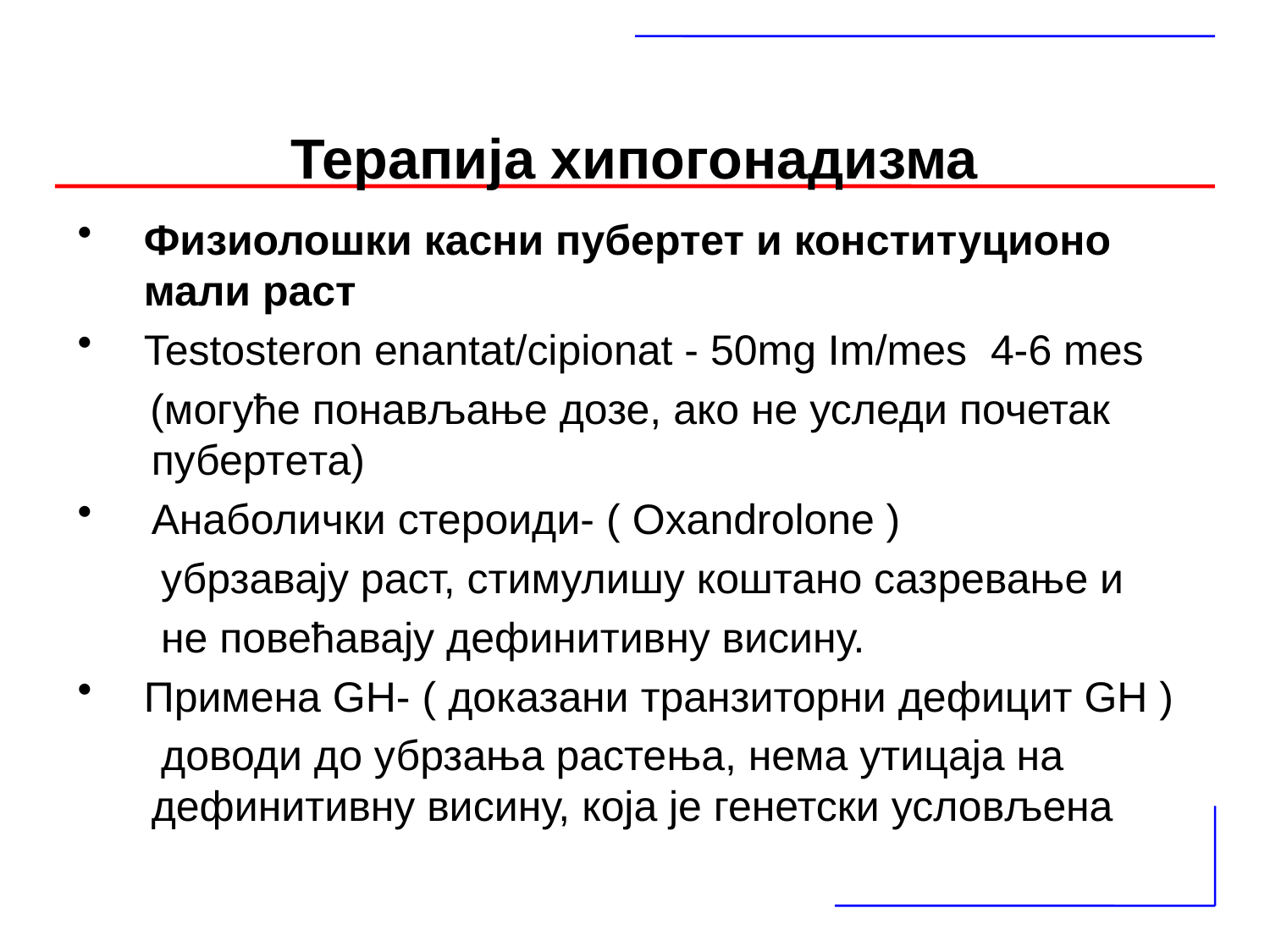

# Терапија хипогонадизма
Физиолошки касни пубертет и конституционо мали раст
Testosteron enantat/cipionat - 50mg Im/mes  4-6 mes
   (могуће понављање дозе, ако не уследи почетак пубертeта)
Анаболички стероиди- ( Oxandrolone )
      убрзавају раст, стимулишу коштано сазревање и
      не повећавају дефинитивну висину.
Примена GH- ( доказани транзиторни дефицит GH )
      доводи до убрзања растења, нема утицаја на дефинитивну висину, која је генетски условљена